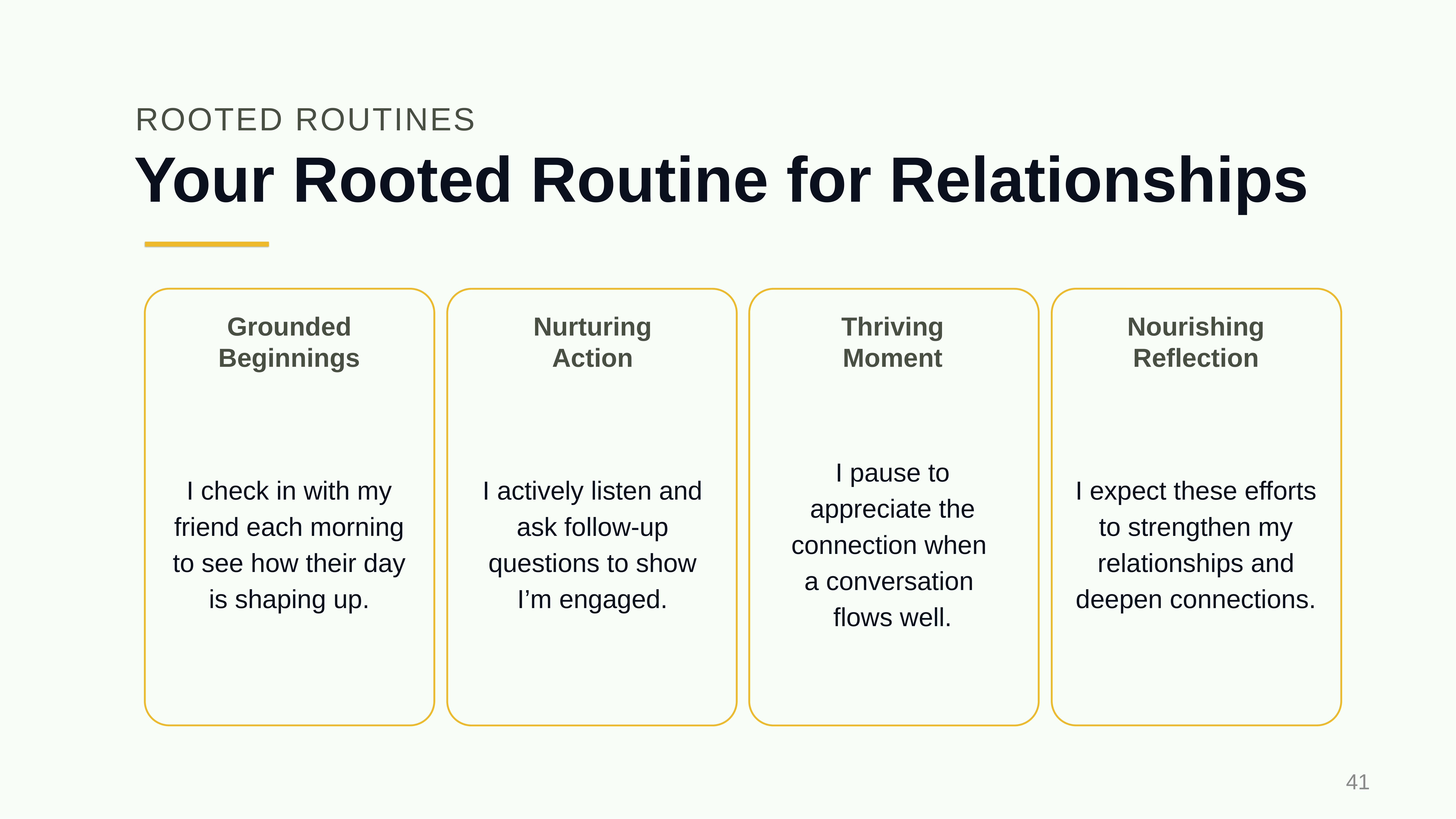

ROOTED ROUTINES
# Your Rooted Routine for Relationships

Nourishing Reflection
I expect these efforts to strengthen my relationships and deepen connections.

Grounded Beginnings
I check in with my friend each morning to see how their day is shaping up.

Nurturing
Action
I actively listen and ask follow-up questions to show I’m engaged.

Thriving
Moment
I pause to appreciate the connection when
a conversation
flows well.
41